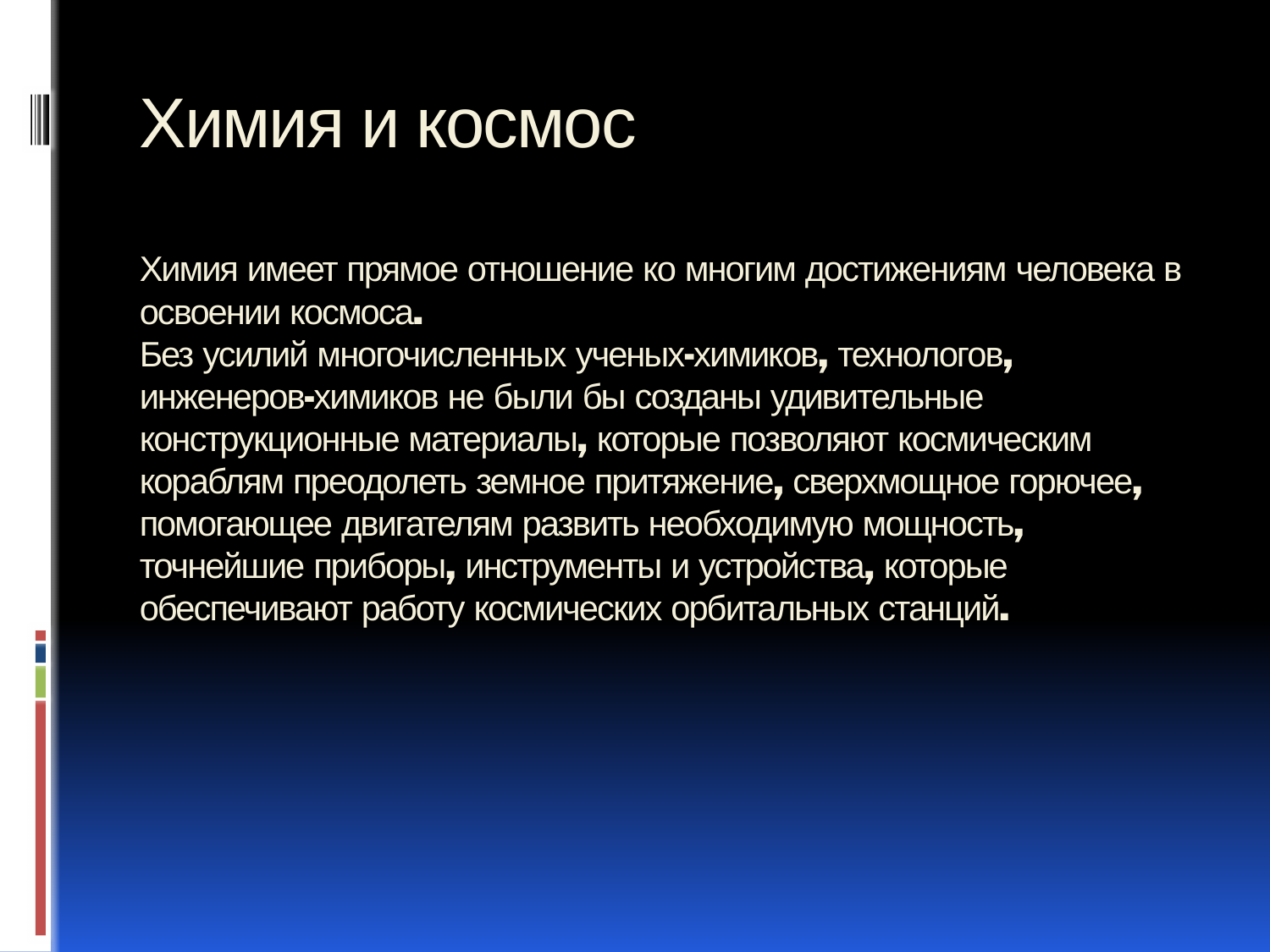

# Химия и космос Химия имеет прямое отношение ко многим достижениям человека в освоении космоса. Без усилий многочисленных ученых-химиков, технологов, инженеров-химиков не были бы созданы удивительные конструкционные материалы, которые позволяют космическим кораблям преодолеть земное притяжение, сверхмощное горючее, помогающее двигателям развить необходимую мощность, точнейшие приборы, инструменты и устройства, которые обеспечивают работу космических орбитальных станций.